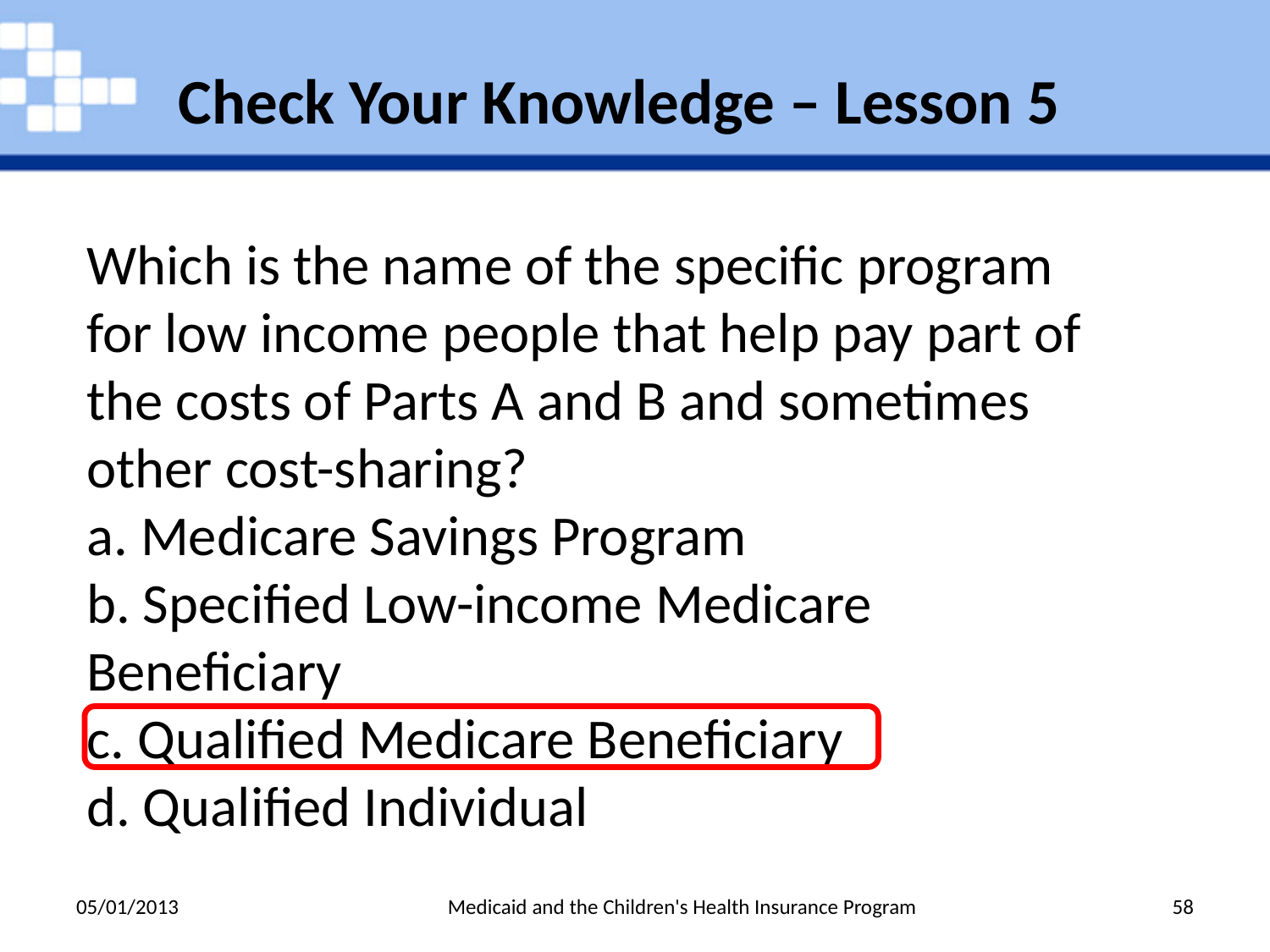

#
Check Your Knowledge – Lesson 5
Which is the name of the specific program for low income people that help pay part of the costs of Parts A and B and sometimes other cost-sharing?
a. Medicare Savings Program
b. Specified Low-income Medicare Beneficiary
c. Qualified Medicare Beneficiary
d. Qualified Individual

05/01/2013
Medicaid and the Children's Health Insurance Program
58